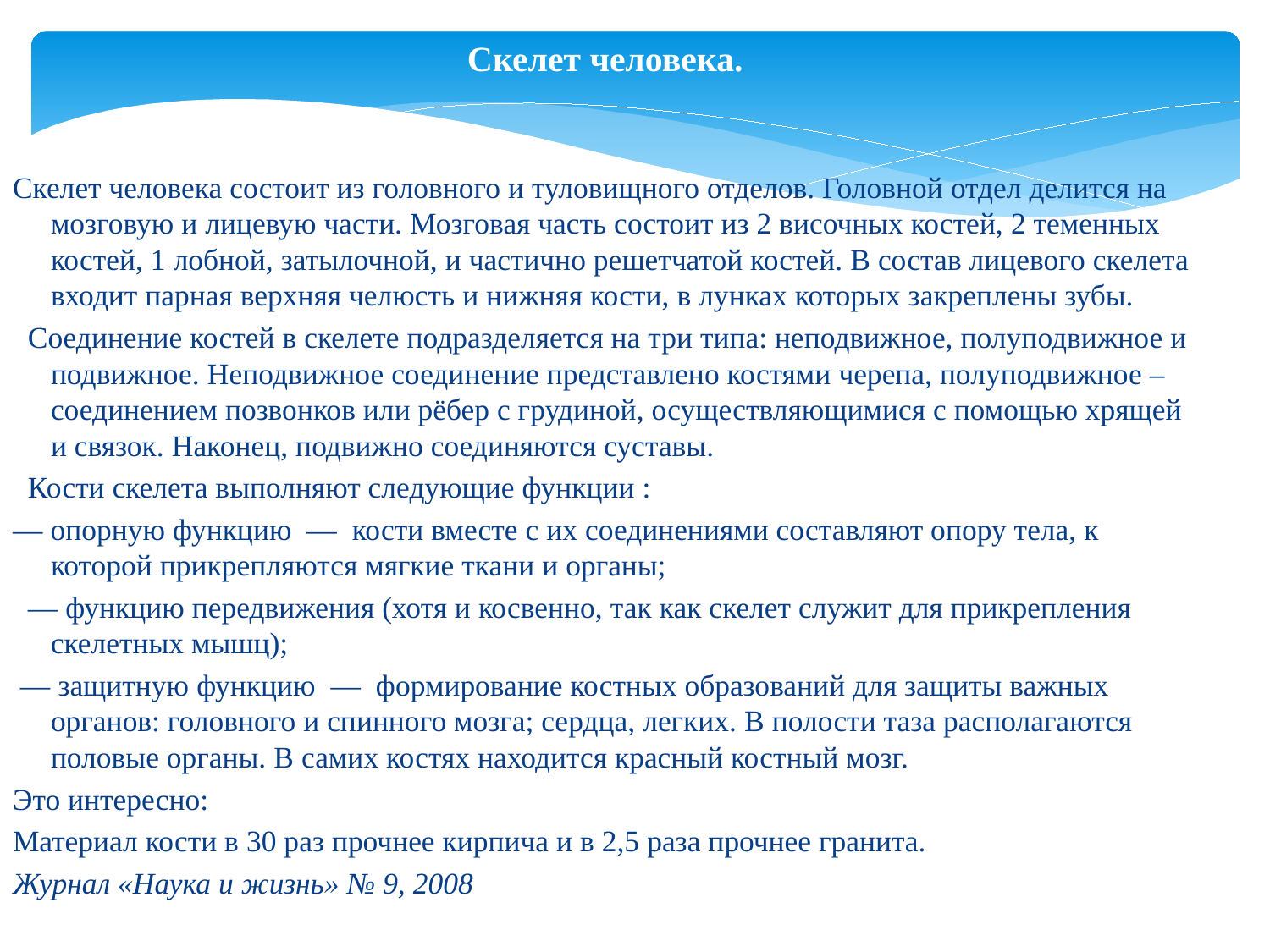

Скелет человека.

Скелет человека состоит из головного и туловищного отделов. Головной отдел делится на мозговую и лицевую части. Мозговая часть состоит из 2 височных костей, 2 теменных костей, 1 лобной, затылочной, и частично решетчатой костей. В состав лицевого скелета входит парная верхняя челюсть и нижняя кости, в лунках которых закреплены зубы.
  Соединение костей в скелете подразделяется на три типа: неподвижное, полуподвижное и подвижное. Неподвижное соединение представлено костями черепа, полуподвижное – соединением позвонков или рёбер с грудиной, осуществляющимися с помощью хрящей и связок. Наконец, подвижно соединяются суставы.
  Кости скелета выполняют следующие функции :
— опорную функцию  —  кости вместе с их соединениями составляют опору тела, к которой прикрепляются мягкие ткани и органы;
  — функцию передвижения (хотя и косвенно, так как скелет служит для прикрепления скелетных мышц);
 — защитную функцию  —  формирование костных образований для защиты важных органов: головного и спинного мозга; сердца, легких. В полости таза располагаются половые органы. В самих костях находится красный костный мозг.
Это интересно:
Материал кости в 30 раз прочнее кирпича и в 2,5 раза прочнее гранита.
Журнал «Наука и жизнь» № 9, 2008